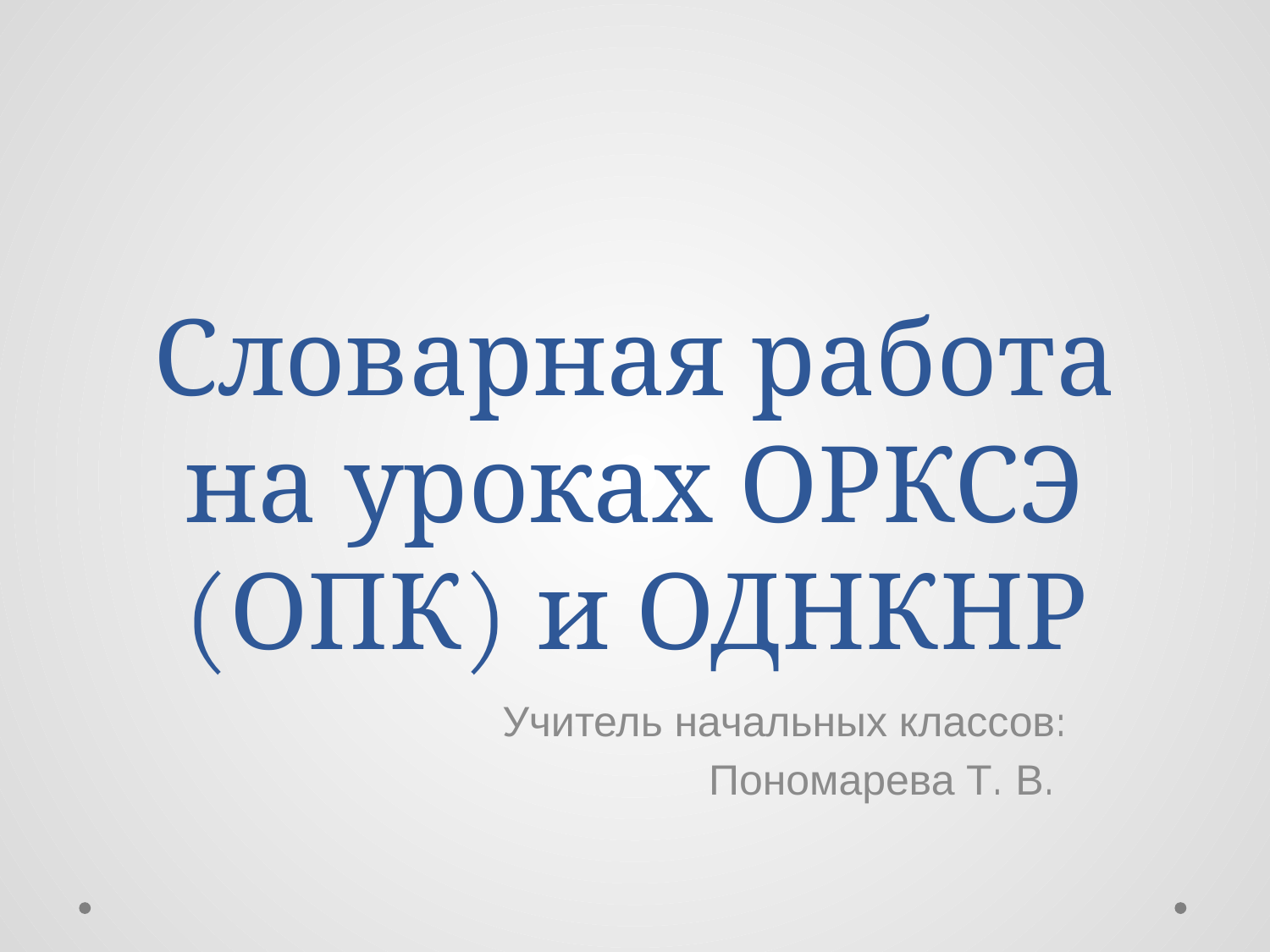

# Словарная работа на уроках ОРКСЭ (ОПК) и ОДНКНР
Учитель начальных классов:
Пономарева Т. В.